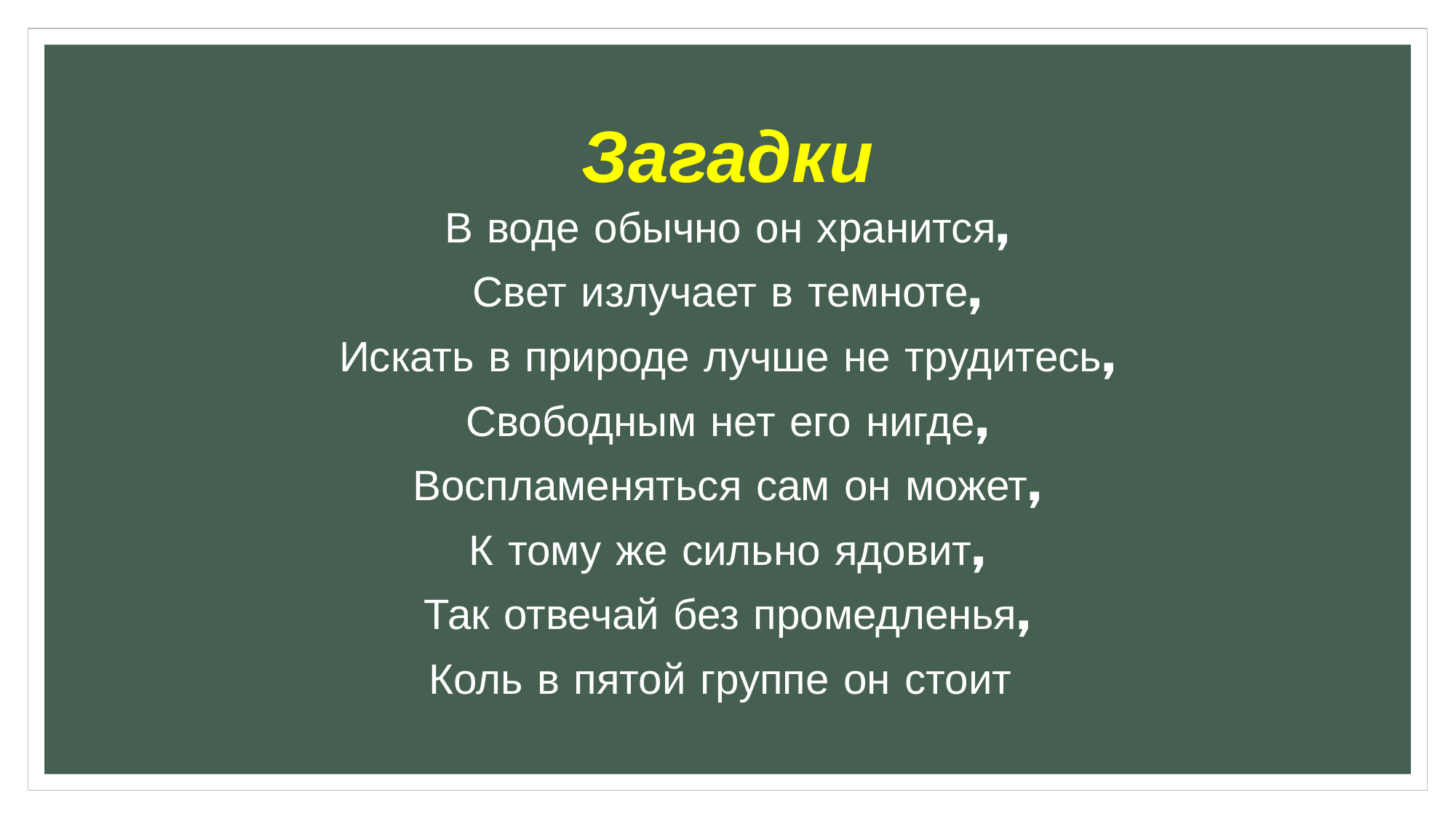

# Загадки
В воде обычно он хранится,
Свет излучает в темноте,
Искать в природе лучше не трудитесь,
Свободным нет его нигде,
Воспламеняться сам он может,
К тому же сильно ядовит,
Так отвечай без промедленья,
Коль в пятой группе он стоит